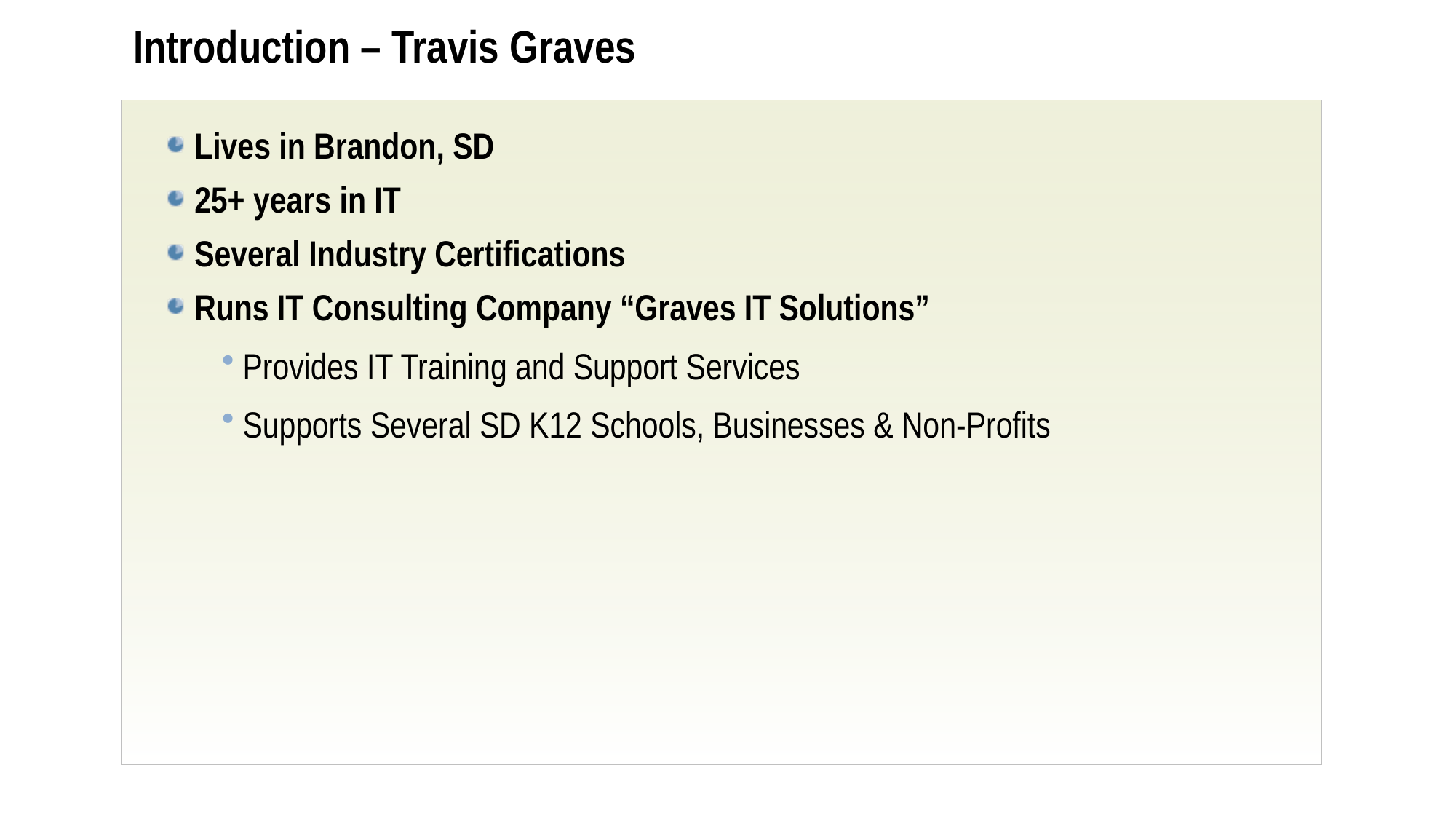

# Introduction – Travis Graves
Lives in Brandon, SD
25+ years in IT
Several Industry Certifications
Runs IT Consulting Company “Graves IT Solutions”
Provides IT Training and Support Services
Supports Several SD K12 Schools, Businesses & Non-Profits